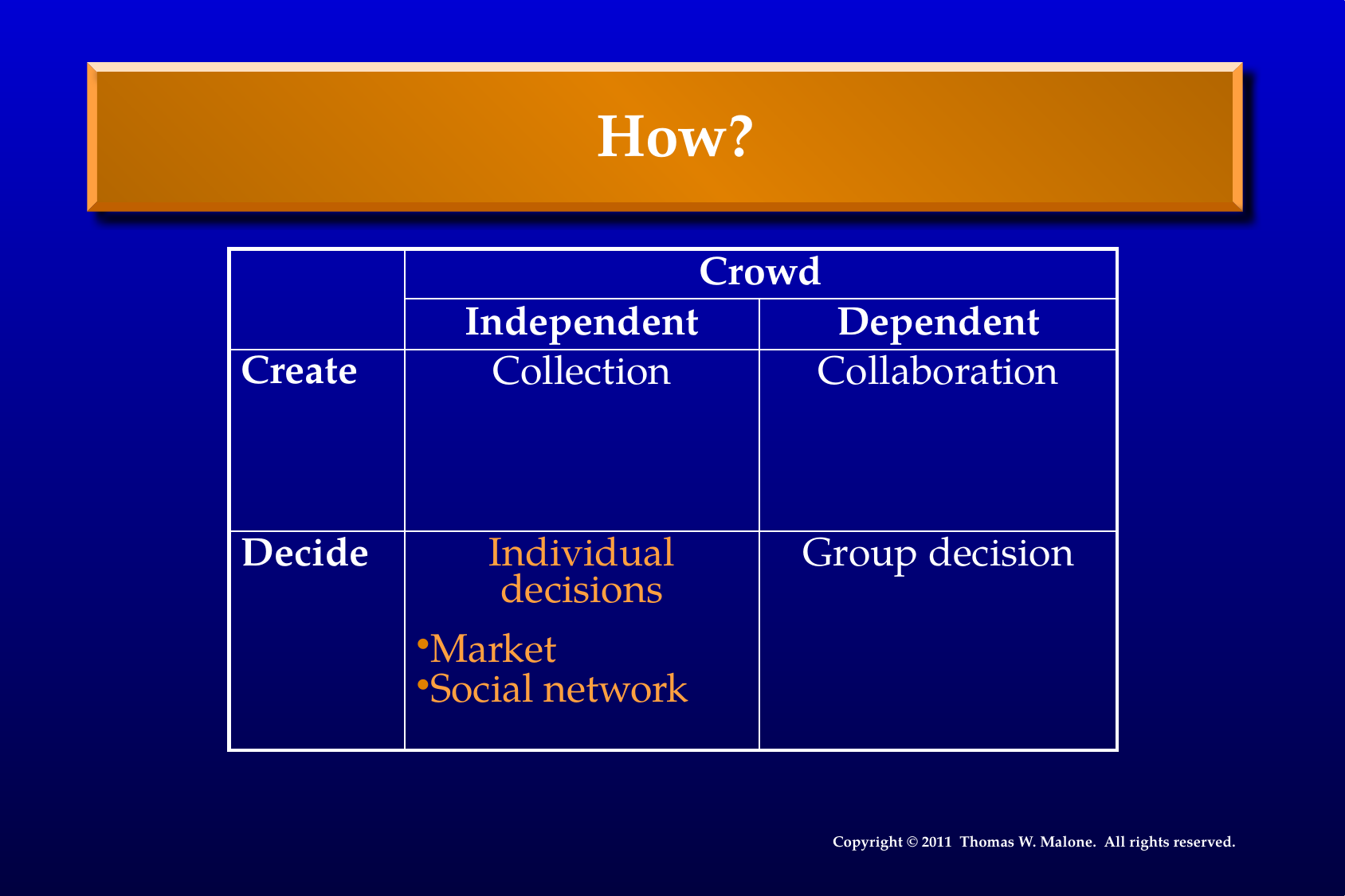

# How?
|  | Crowd |  |
| --- | --- | --- |
|  | Independent | Dependent |
| Create | Collection | Collaboration |
| Decide | Individual decisions Market Social network | Group decision |